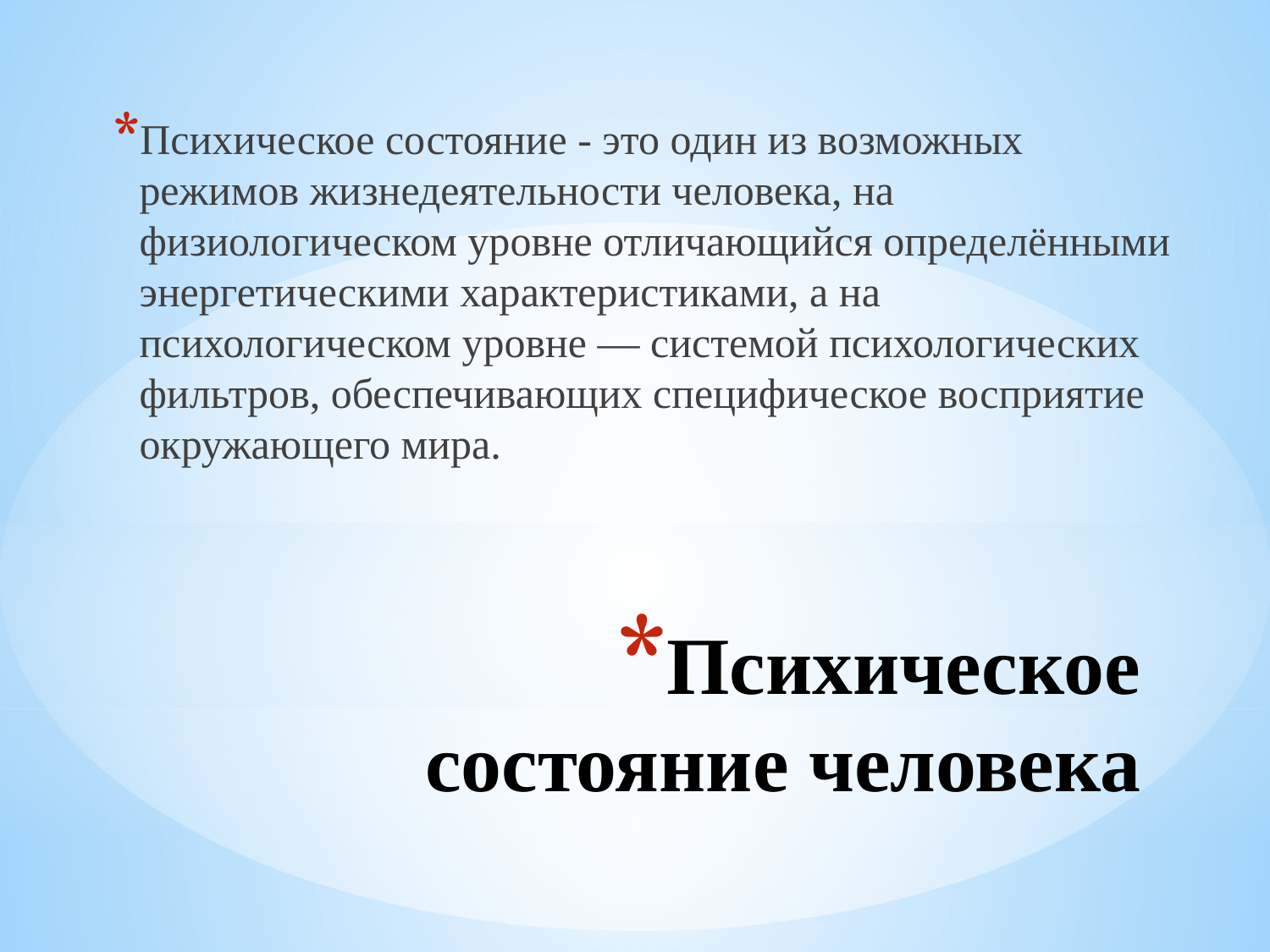

Психическое состояние - это один из возможных режимов жизнедеятельности человека, на физиологическом уровне отличающийся определёнными энергетическими характеристиками, а на психологическом уровне — системой психологических фильтров, обеспечивающих специфическое восприятие окружающего мира.
# Психическое состояние человека